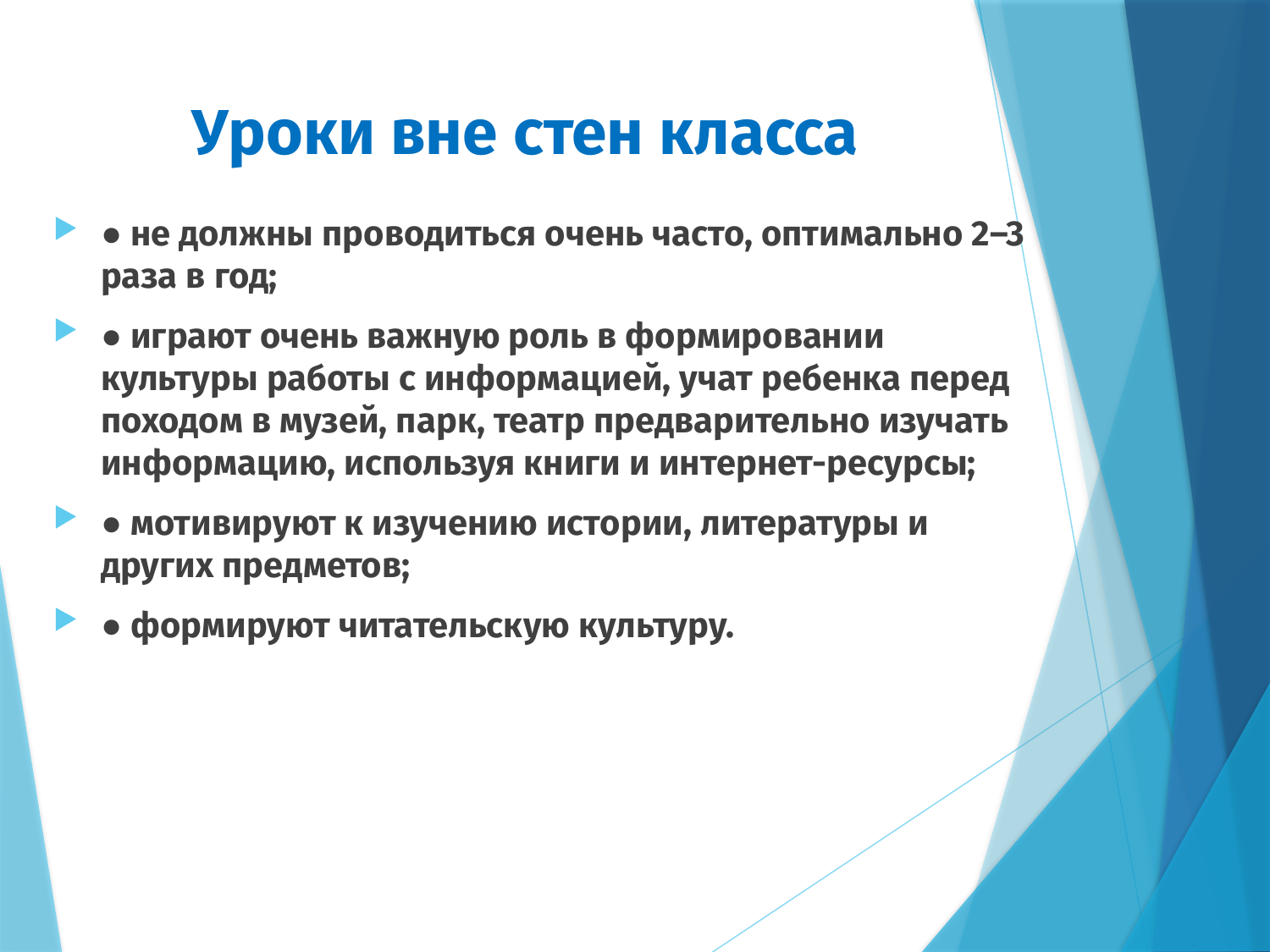

# Уроки вне стен класса
● не должны проводиться очень часто, оптимально 2–3 раза в год;
● играют очень важную роль в формировании культуры работы с информацией, учат ребенка перед походом в музей, парк, театр предварительно изучать информацию, используя книги и интернет-ресурсы;
● мотивируют к изучению истории, литературы и других предметов;
● формируют читательскую культуру.